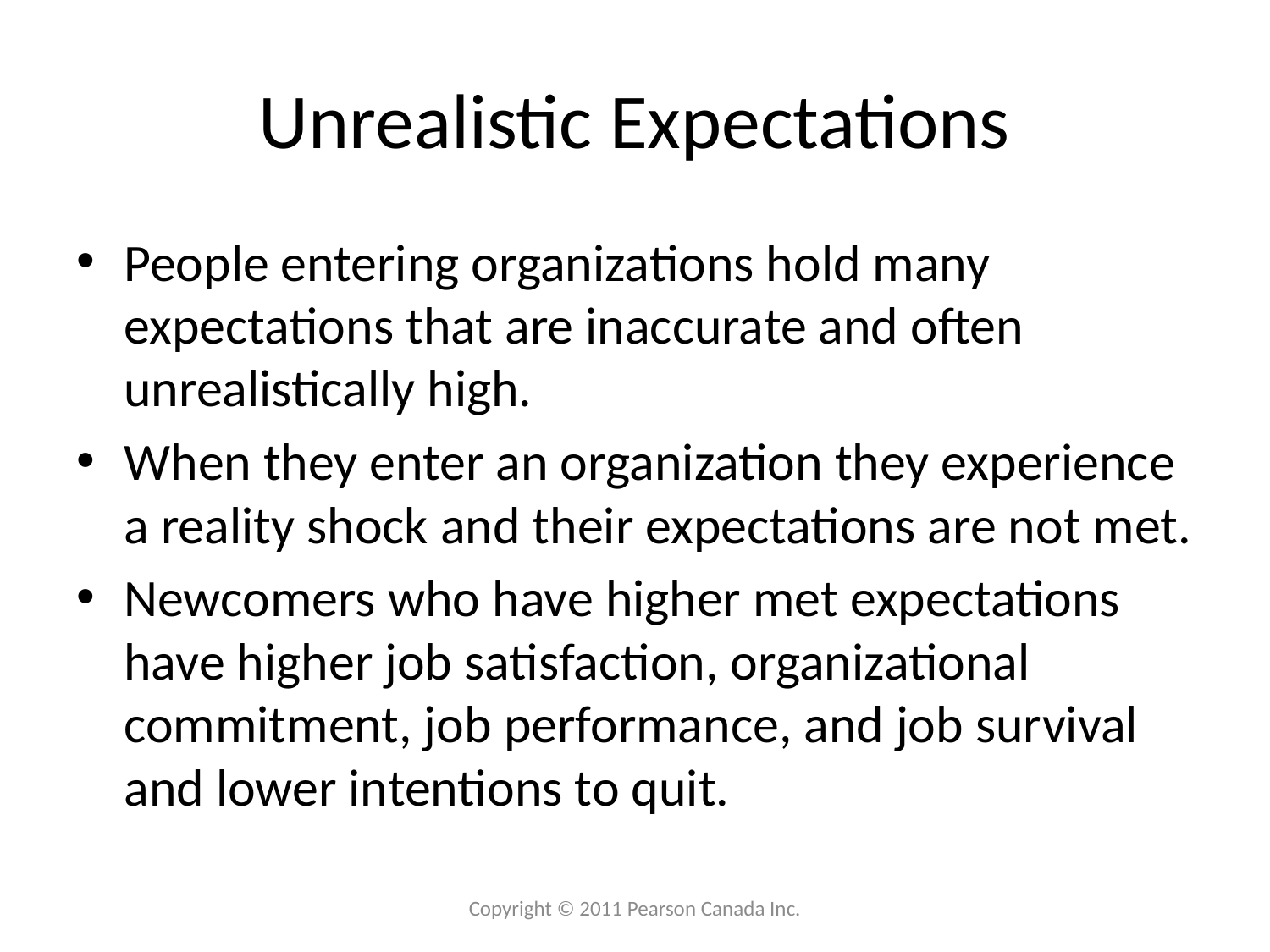

# Unrealistic Expectations
People entering organizations hold many expectations that are inaccurate and often unrealistically high.
When they enter an organization they experience a reality shock and their expectations are not met.
Newcomers who have higher met expectations have higher job satisfaction, organizational commitment, job performance, and job survival and lower intentions to quit.

Copyright © 2011 Pearson Canada Inc.